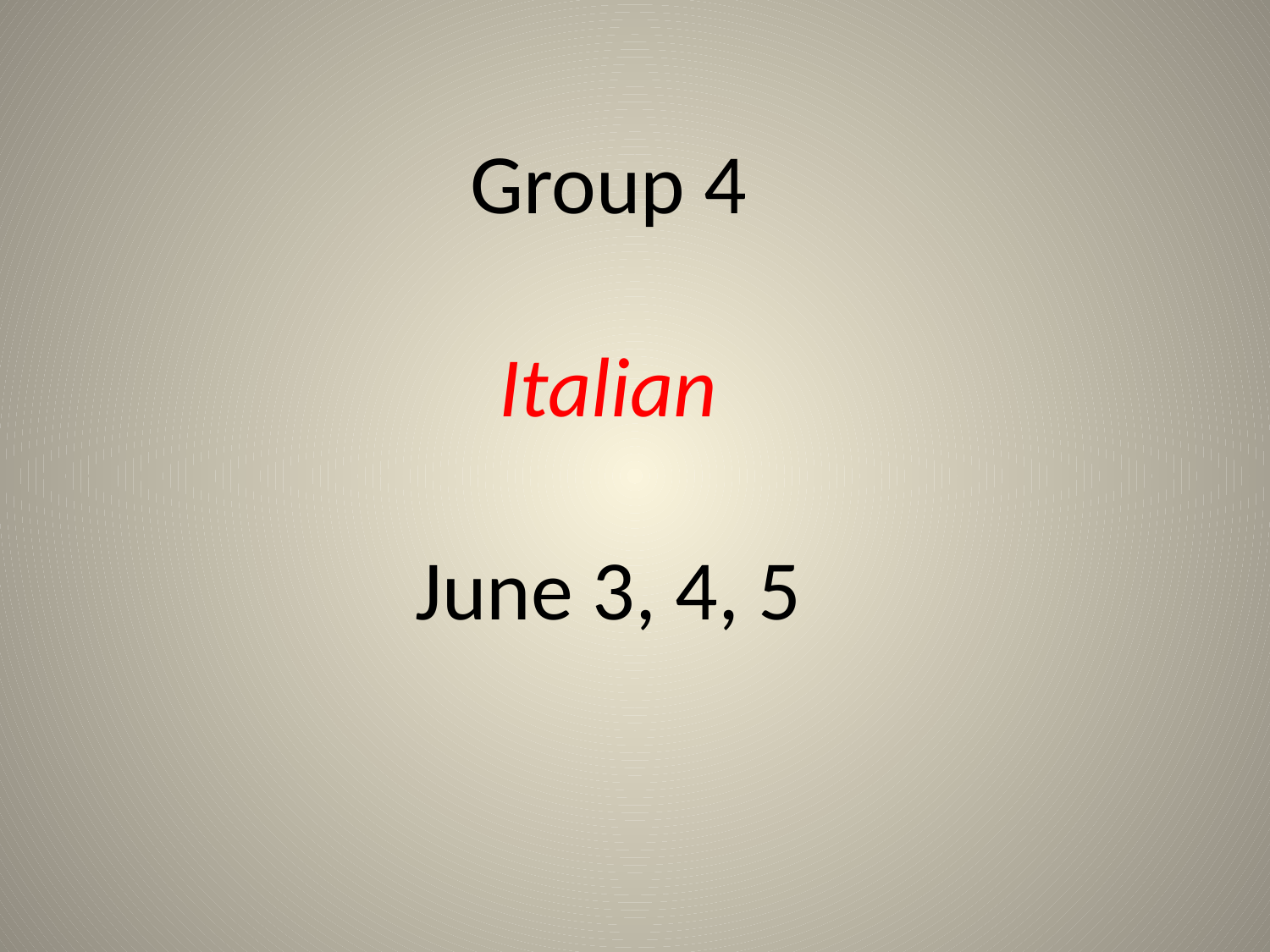

Group 4

Italian

June 3, 4, 5